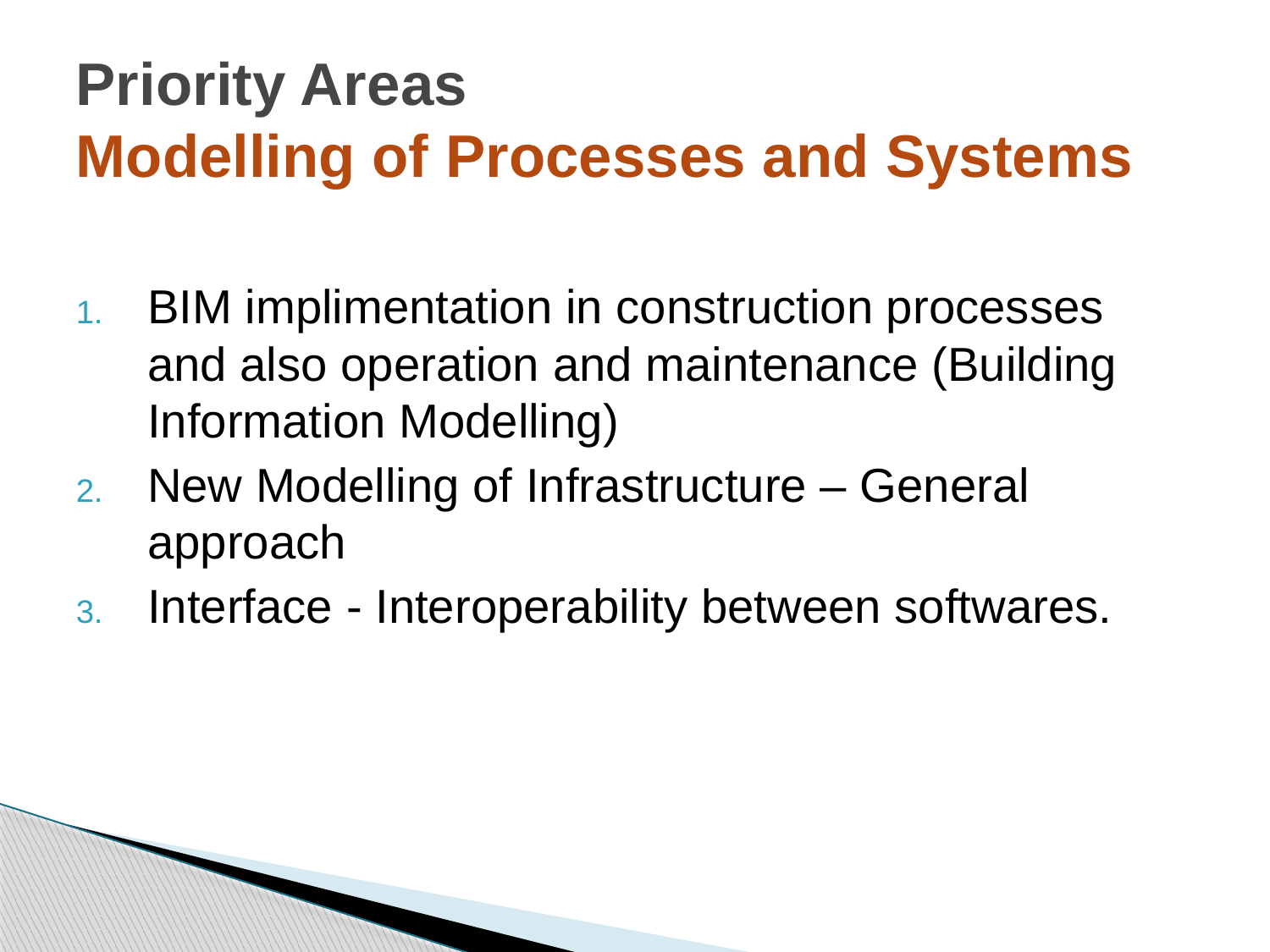

# Priority Areas Modelling of Processes and Systems

BIM implimentation in construction processes and also operation and maintenance (Building Information Modelling)
New Modelling of Infrastructure – General approach
Interface - Interoperability between softwares.